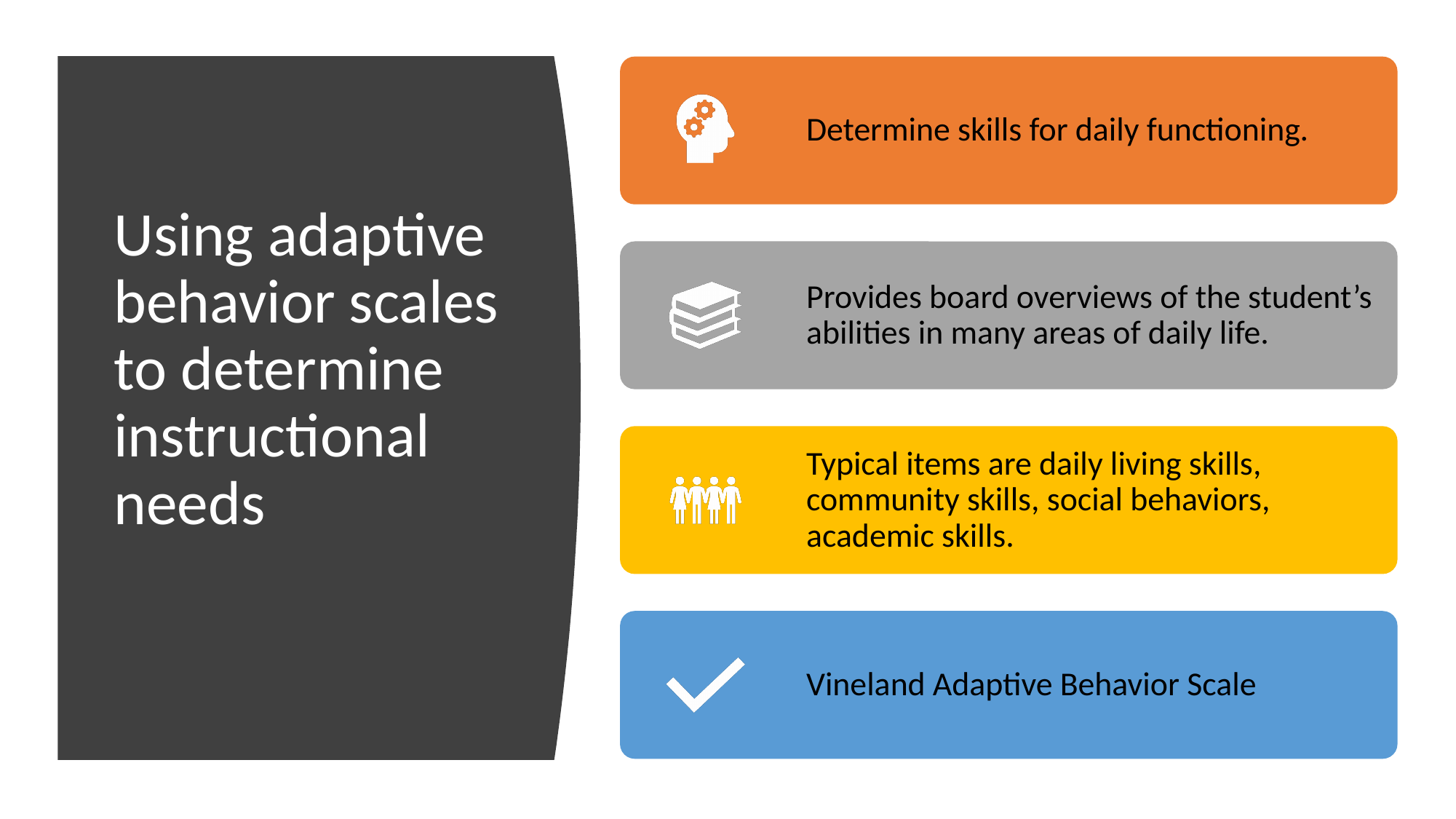

Determine skills for daily functioning.

Provides board overviews of the student’s abilities in many areas of daily life.

Typical items are daily living skills, community skills, social behaviors, academic skills.

Vineland Adaptive Behavior Scale

# Using adaptive behavior scales to determine instructional needs